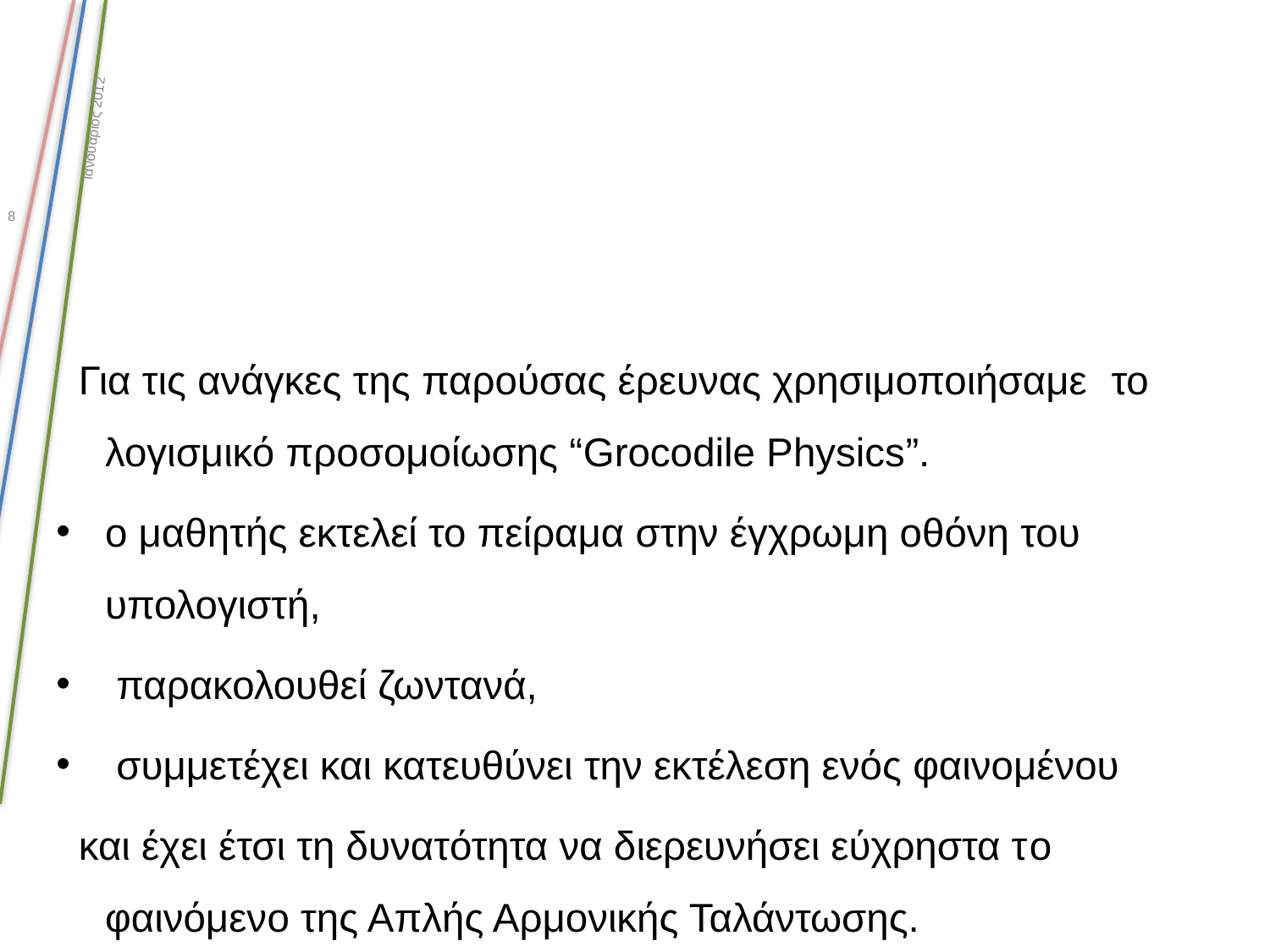

Ιανουάριος 2012
8
#

  Για τις ανάγκες της παρούσας έρευνας χρησιμοποιήσαμε  το λογισμικό προσομοίωσης “Grocodile Physics”.
ο μαθητής εκτελεί το πείραμα στην έγχρωμη οθόνη του υπολογιστή,
 παρακολουθεί ζωντανά,
 συμμετέχει και κατευθύνει την εκτέλεση ενός φαινομένου
  και έχει έτσι τη δυνατότητα να διερευνήσει εύχρηστα τo φαινόμενo της Απλής Αρμονικής Ταλάντωσης.